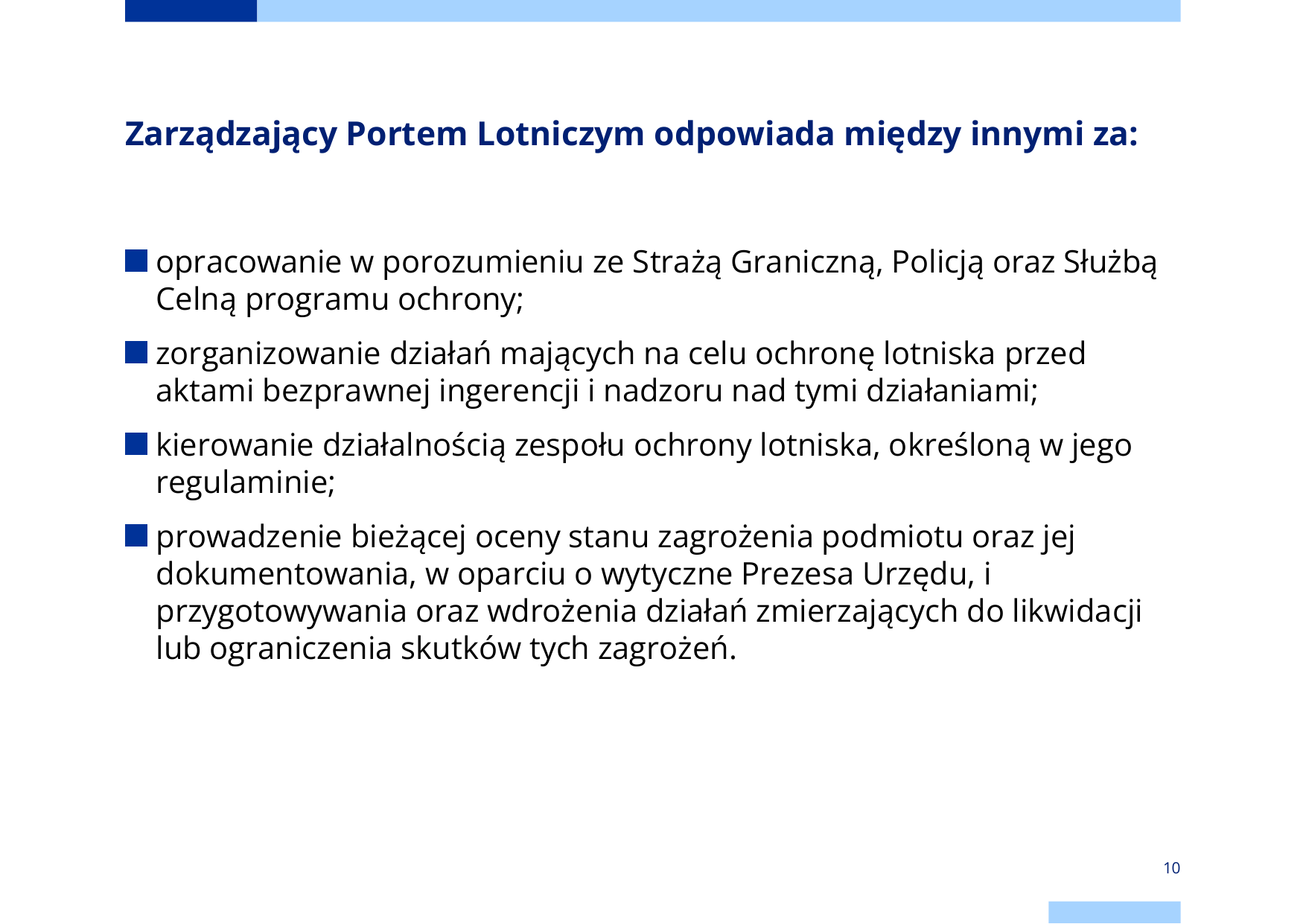

# Zarządzający Portem Lotniczym odpowiada między innymi za:
opracowanie w porozumieniu ze Strażą Graniczną, Policją oraz Służbą Celną programu ochrony;
zorganizowanie działań mających na celu ochronę lotniska przed aktami bezprawnej ingerencji i nadzoru nad tymi działaniami;
kierowanie działalnością zespołu ochrony lotniska, określoną w jego regulaminie;
prowadzenie bieżącej oceny stanu zagrożenia podmiotu oraz jej dokumentowania, w oparciu o wytyczne Prezesa Urzędu, i przygotowywania oraz wdrożenia działań zmierzających do likwidacji lub ograniczenia skutków tych zagrożeń.

10